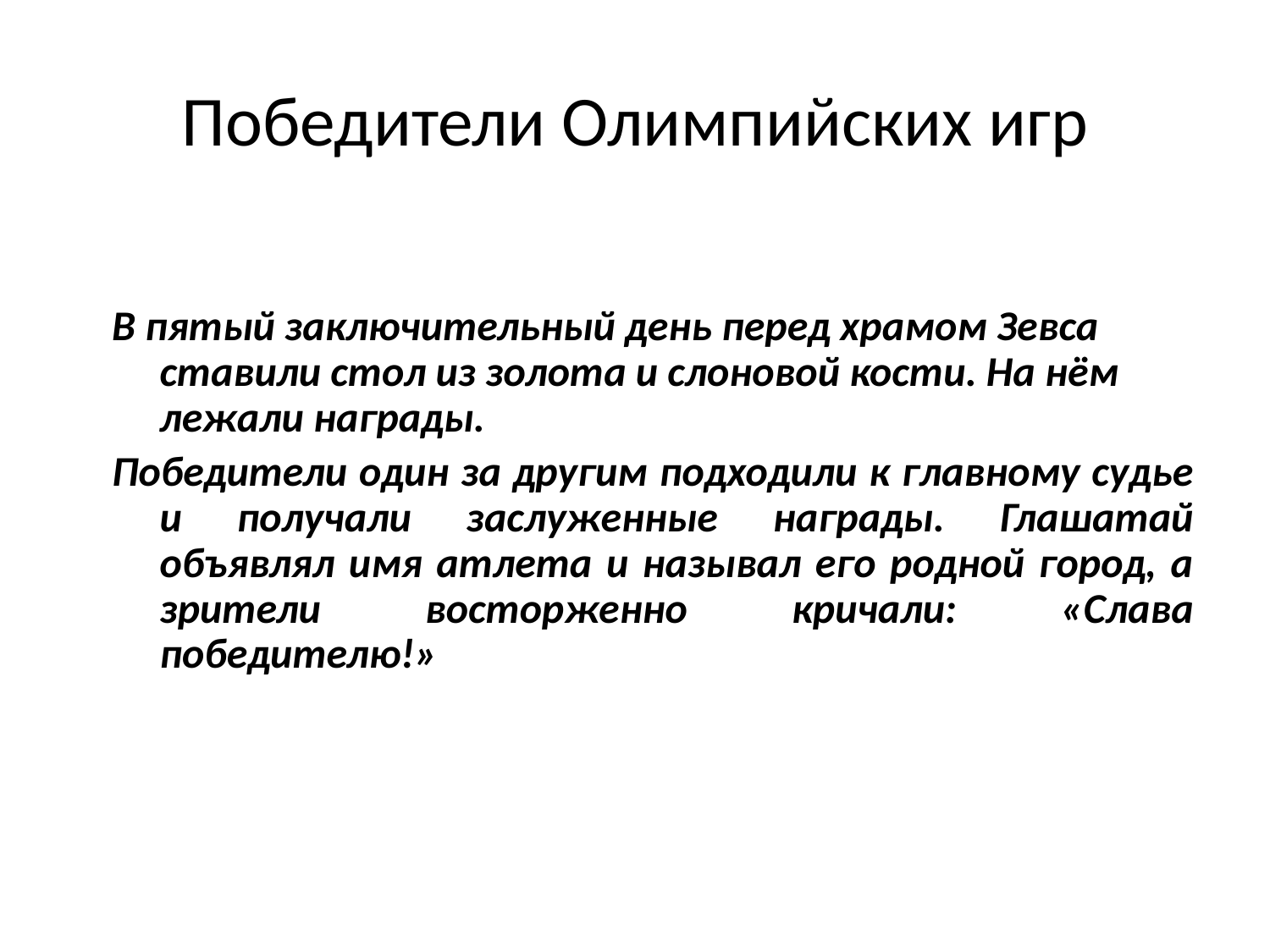

# Победители Олимпийских игр
В пятый заключительный день перед храмом Зевса ставили стол из золота и слоновой кости. На нём лежали награды.
Победители один за другим подходили к главному судье и получали заслуженные награды. Глашатай объявлял имя атлета и называл его родной город, а зрители восторженно кричали: «Слава победителю!»